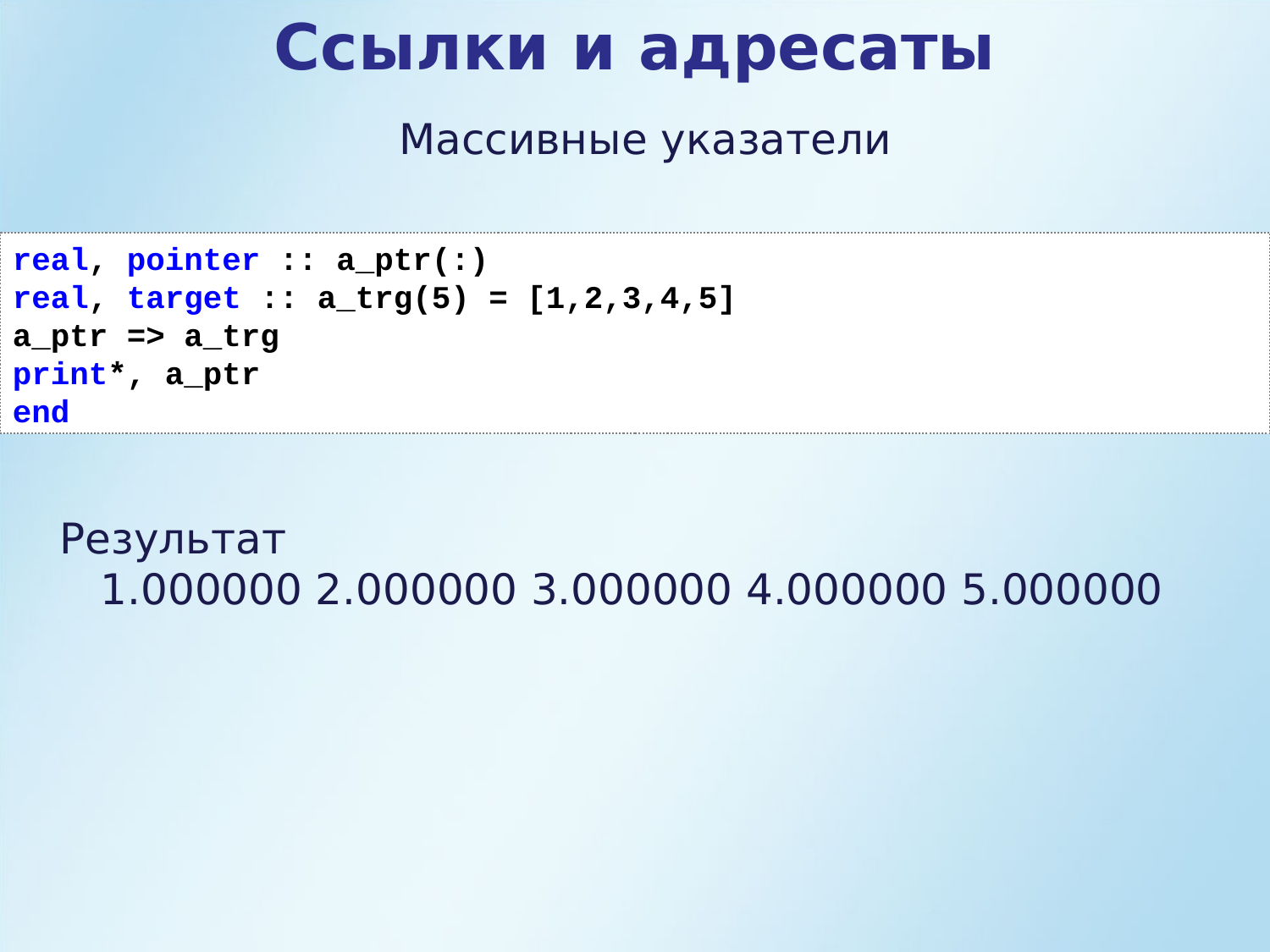

Ссылки и адресаты
Массивные указатели
real, pointer :: a_ptr(:)
real, target :: a_trg(5) = [1,2,3,4,5]
a_ptr => a_trg
print*, a_ptr
end

Результат
   1.000000 2.000000 3.000000 4.000000 5.000000